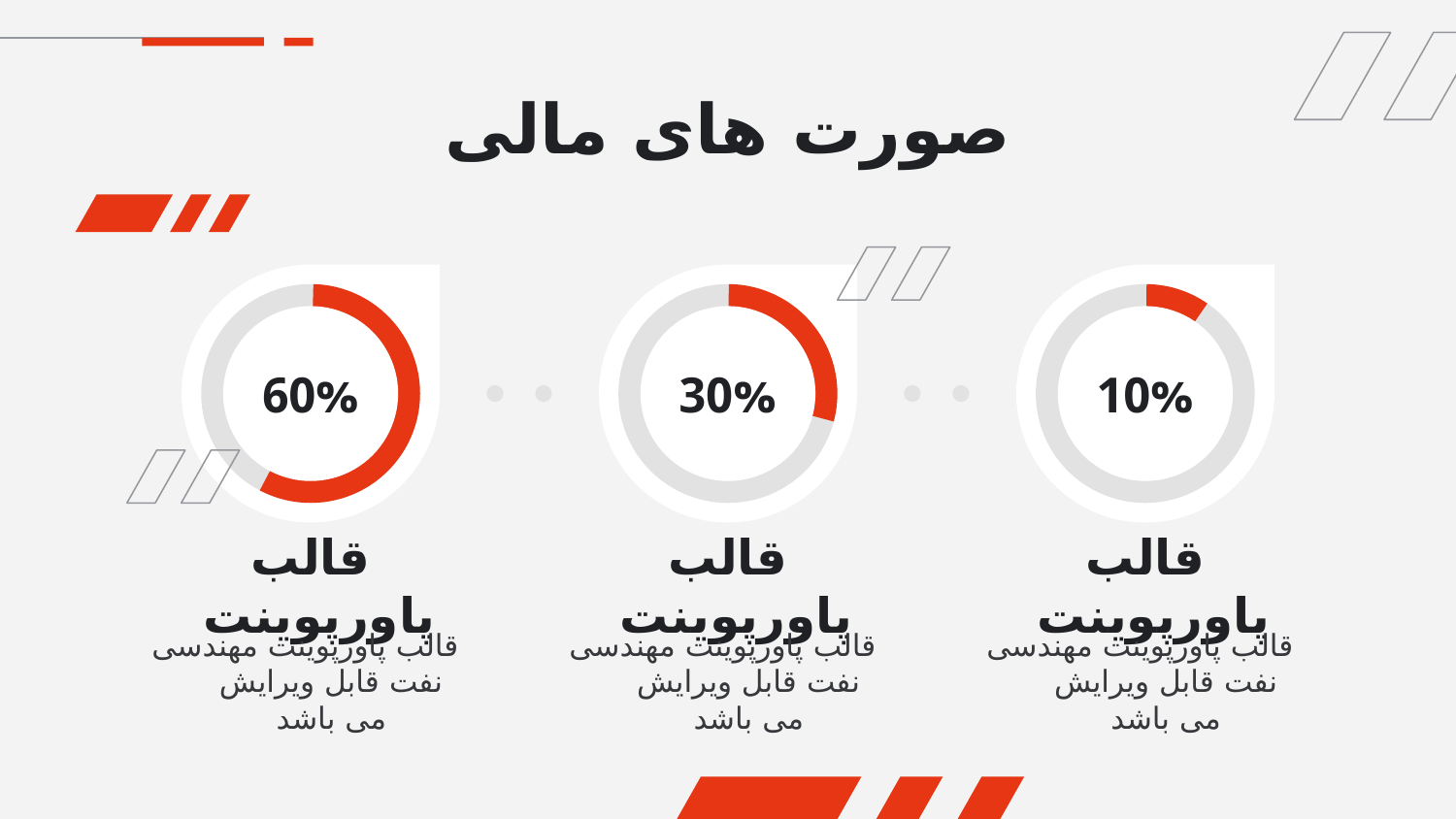

صورت های مالی

# 60%
30%
10%

قالب پاورپوینت
قالب پاورپوینت
قالب پاورپوینت
قالب پاورپوینت مهندسی نفت قابل ویرایش می باشد
قالب پاورپوینت مهندسی نفت قابل ویرایش می باشد
قالب پاورپوینت مهندسی نفت قابل ویرایش می باشد